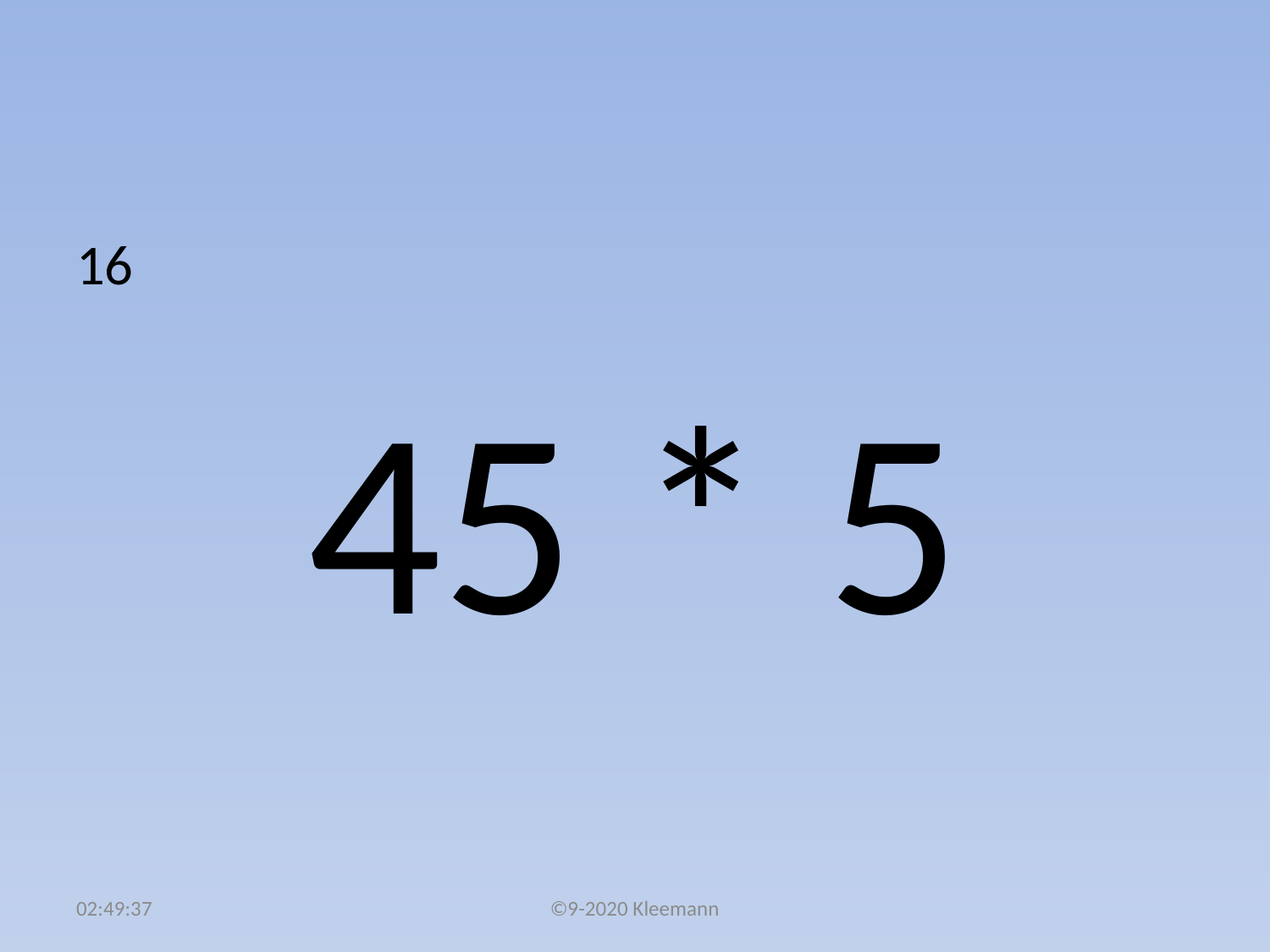

#
16
45 * 5
02:49:37
©9-2020 Kleemann